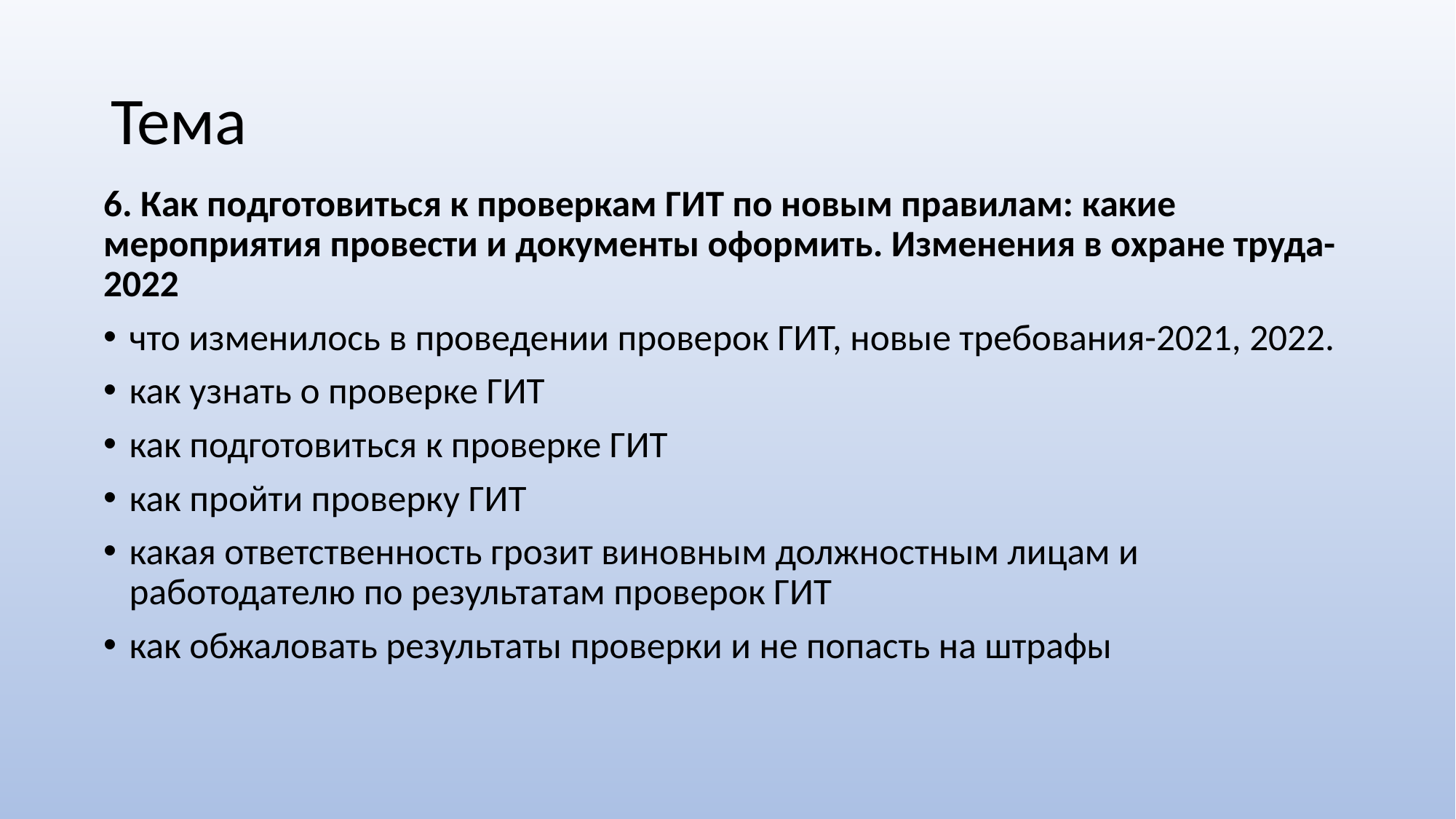

# Тема
6. Как подготовиться к проверкам ГИТ по новым правилам: какие мероприятия провести и документы оформить. Изменения в охране труда-2022
что изменилось в проведении проверок ГИТ, новые требования-2021, 2022.
как узнать о проверке ГИТ
как подготовиться к проверке ГИТ
как пройти проверку ГИТ
какая ответственность грозит виновным должностным лицам и работодателю по результатам проверок ГИТ
как обжаловать результаты проверки и не попасть на штрафы